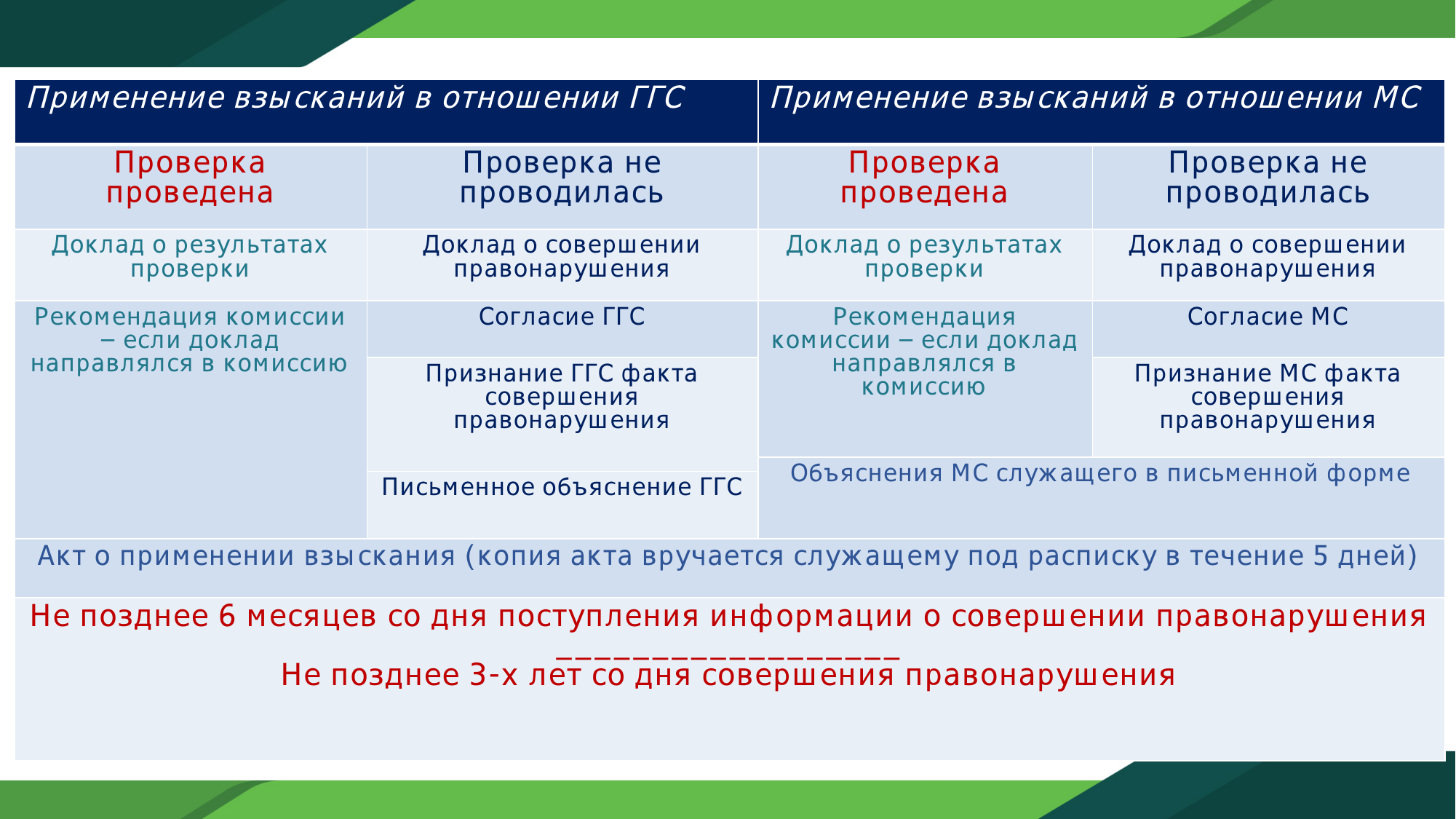

| Применение взысканий в отношении ГГС |  | Применение взысканий в отношении МС |  |
| --- | --- | --- | --- |
| Проверка проведена | Проверка не проводилась | Проверка проведена | Проверка не проводилась |
| Доклад о результатах проверки | Доклад о совершении правонарушения | Доклад о результатах проверки | Доклад о совершении правонарушения |
| Рекомендация комиссии – если доклад направлялся в комиссию | Согласие ГГС | Рекомендация комиссии – если доклад направлялся в комиссию | Согласие МС |
|  | Признание ГГС факта совершения правонарушения |  | Признание МС факта совершения правонарушения |
|  |  | Объяснения МС служащего в письменной форме |  |
|  | Письменное объяснение ГГС |  |  |
| Акт о применении взыскания (копия акта вручается служащему под расписку в течение 5 дней) |  |  |  |
| Не позднее 6 месяцев со дня поступления информации о совершении правонарушения \_\_\_\_\_\_\_\_\_\_\_\_\_\_\_\_\_\_ Не позднее 3-х лет со дня совершения правонарушения |  |  |  |